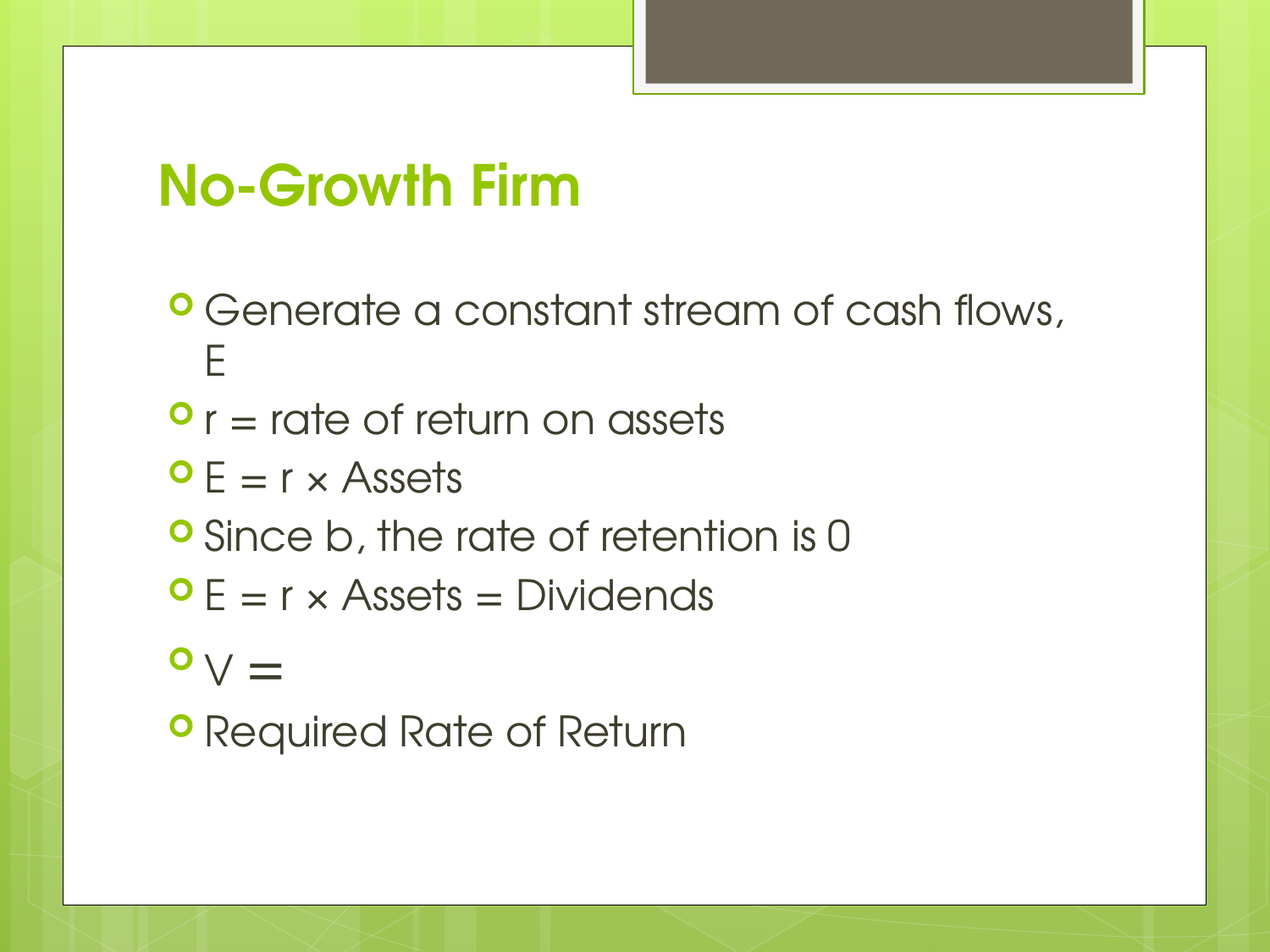

# No-Growth Firm
Generate a constant stream of cash flows, E
r = rate of return on assets
E = r × Assets
Since b, the rate of retention is 0
E = r × Assets = Dividends
V =
Required Rate of Return